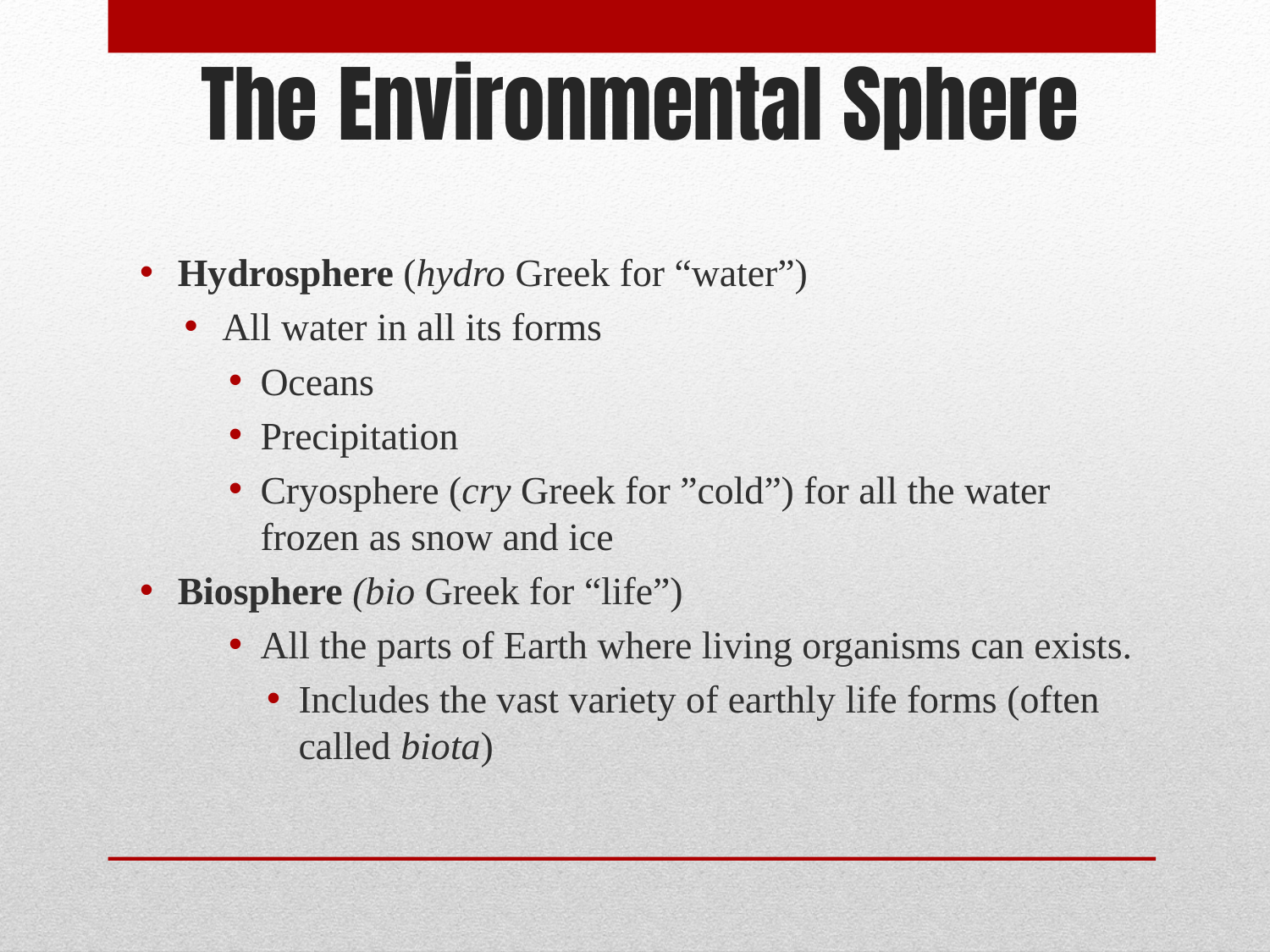

The Environmental Sphere
Hydrosphere (hydro Greek for “water”)
All water in all its forms
Oceans
Precipitation
Cryosphere (cry Greek for ”cold”) for all the water frozen as snow and ice
Biosphere (bio Greek for “life”)
All the parts of Earth where living organisms can exists.
Includes the vast variety of earthly life forms (often called biota)